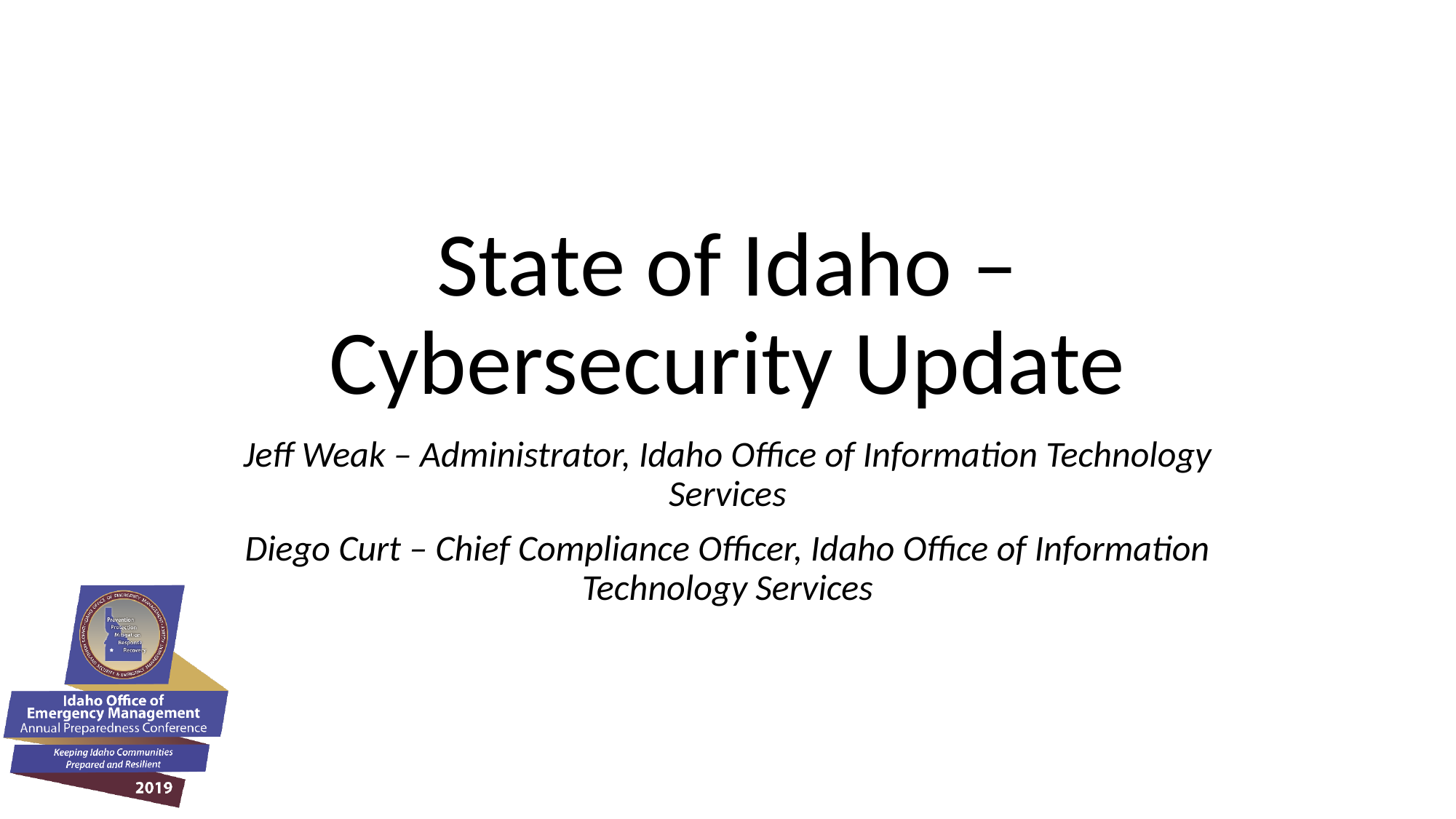

# State of Idaho – Cybersecurity Update
Jeff Weak – Administrator, Idaho Office of Information Technology Services
Diego Curt – Chief Compliance Officer, Idaho Office of Information Technology Services